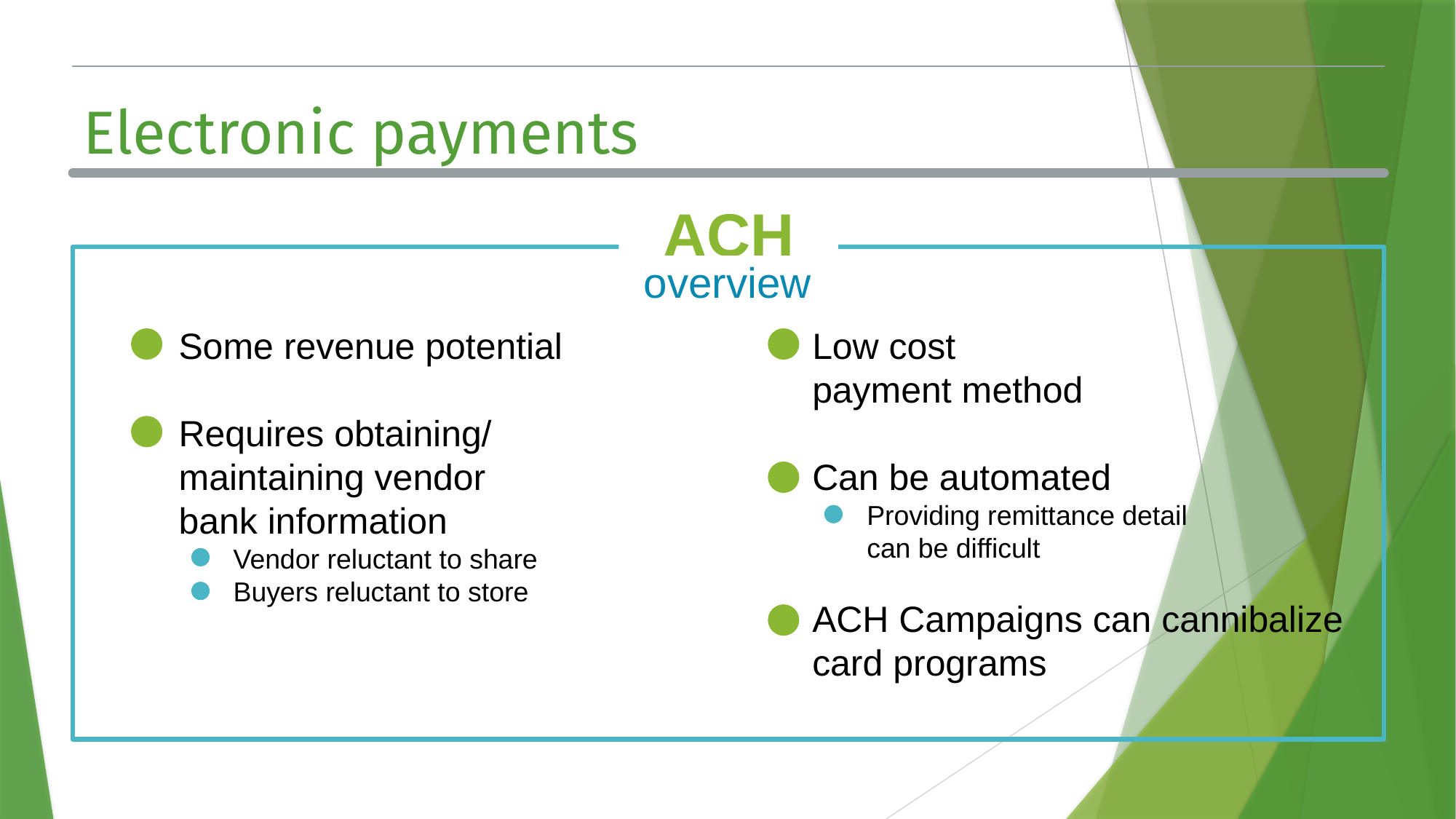

# Electronic payments
ACH

overview
Some revenue potential
Requires obtaining/
maintaining vendor
bank information
Vendor reluctant to share
Buyers reluctant to store
Low cost
payment method
Can be automated
Providing remittance detail
can be difficult

ACH Campaigns can cannibalize card programs